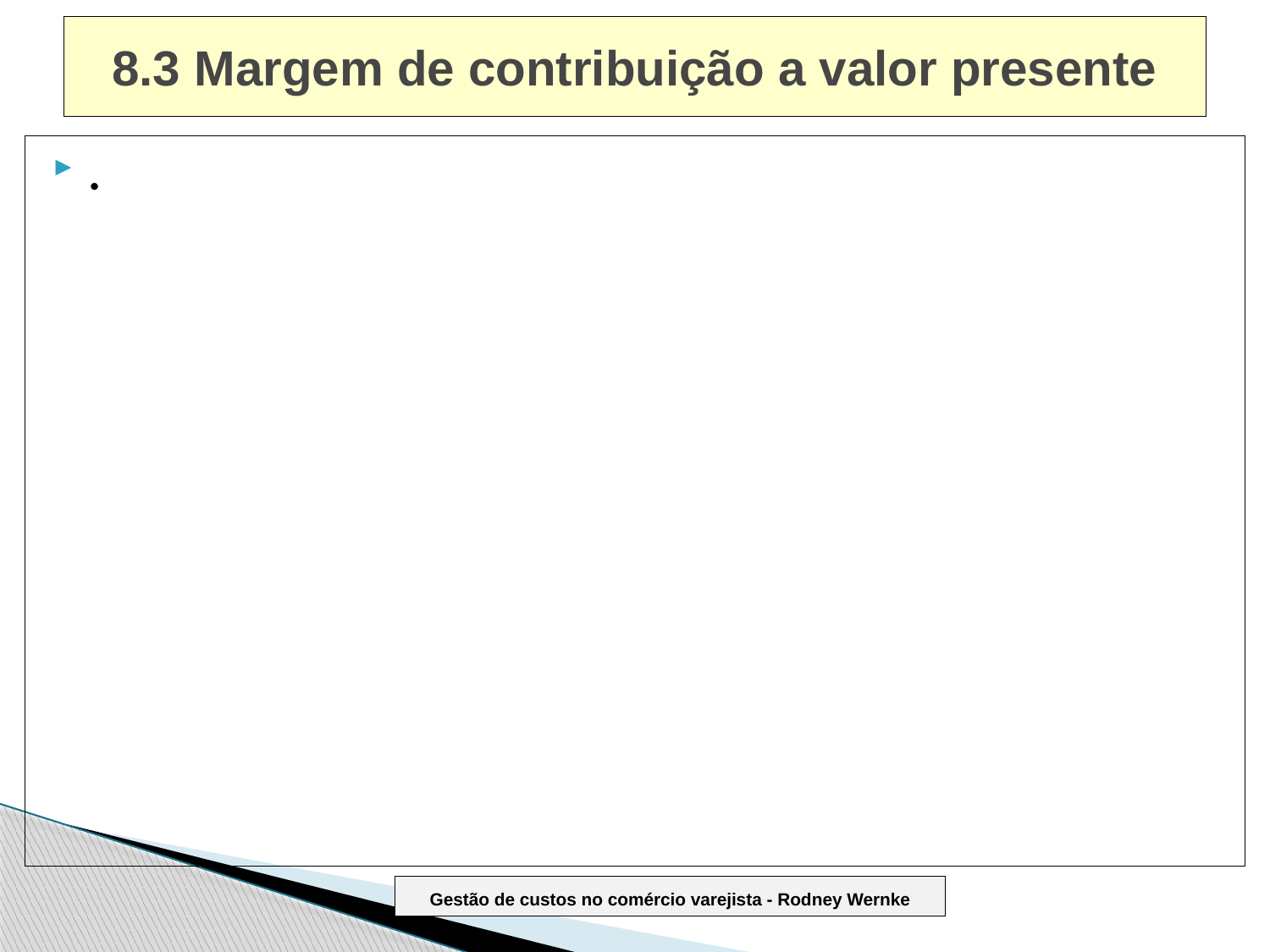

# 8.3 Margem de contribuição a valor presente
.
Gestão de custos no comércio varejista - Rodney Wernke